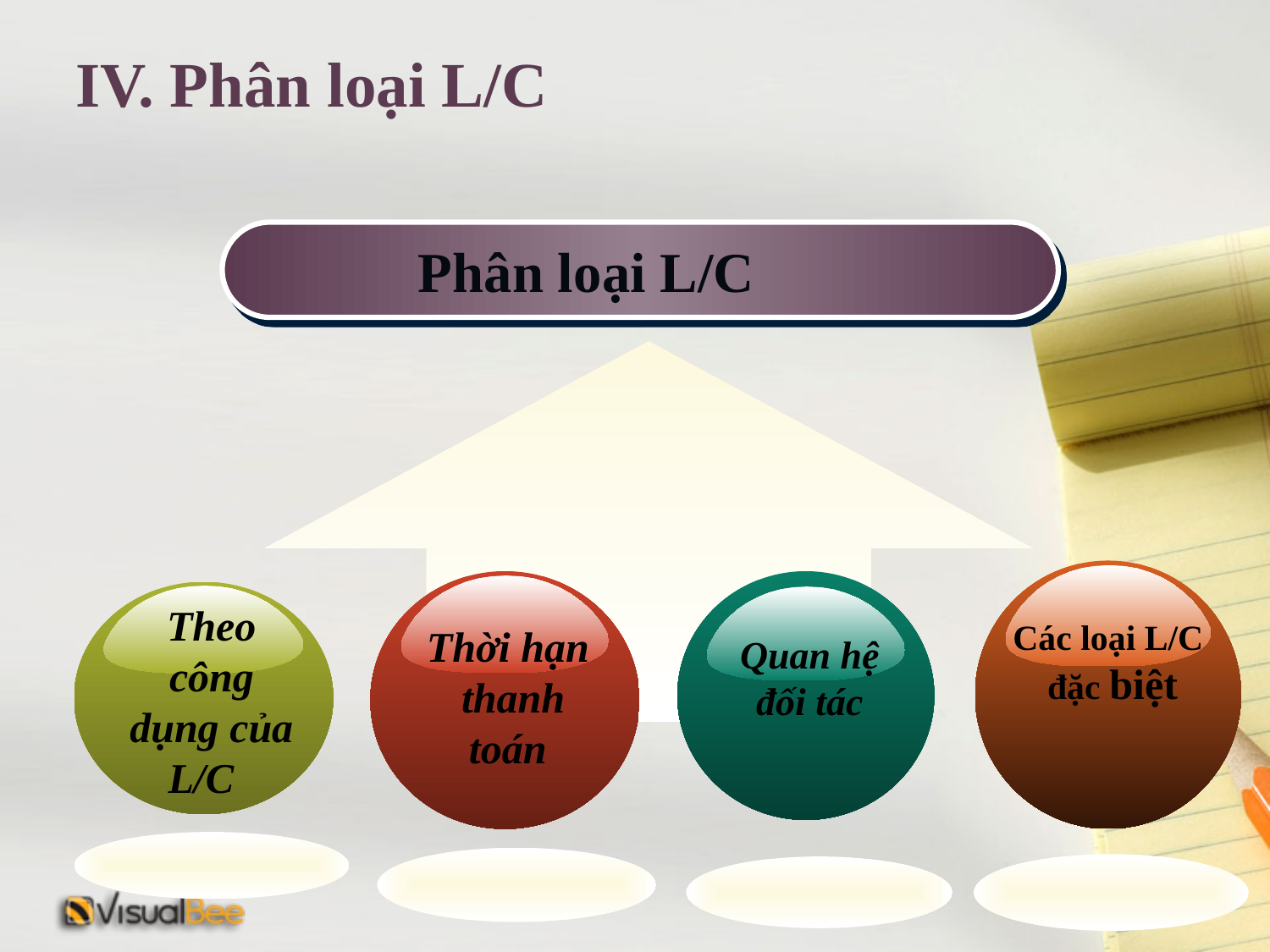

# IV. Phân loại L/C
	   Phân loại L/C

Các loại L/C
 đặc biệt

Theo công dụng của L/C
Thời hạn
thanh toán
Quan hệ đối tác